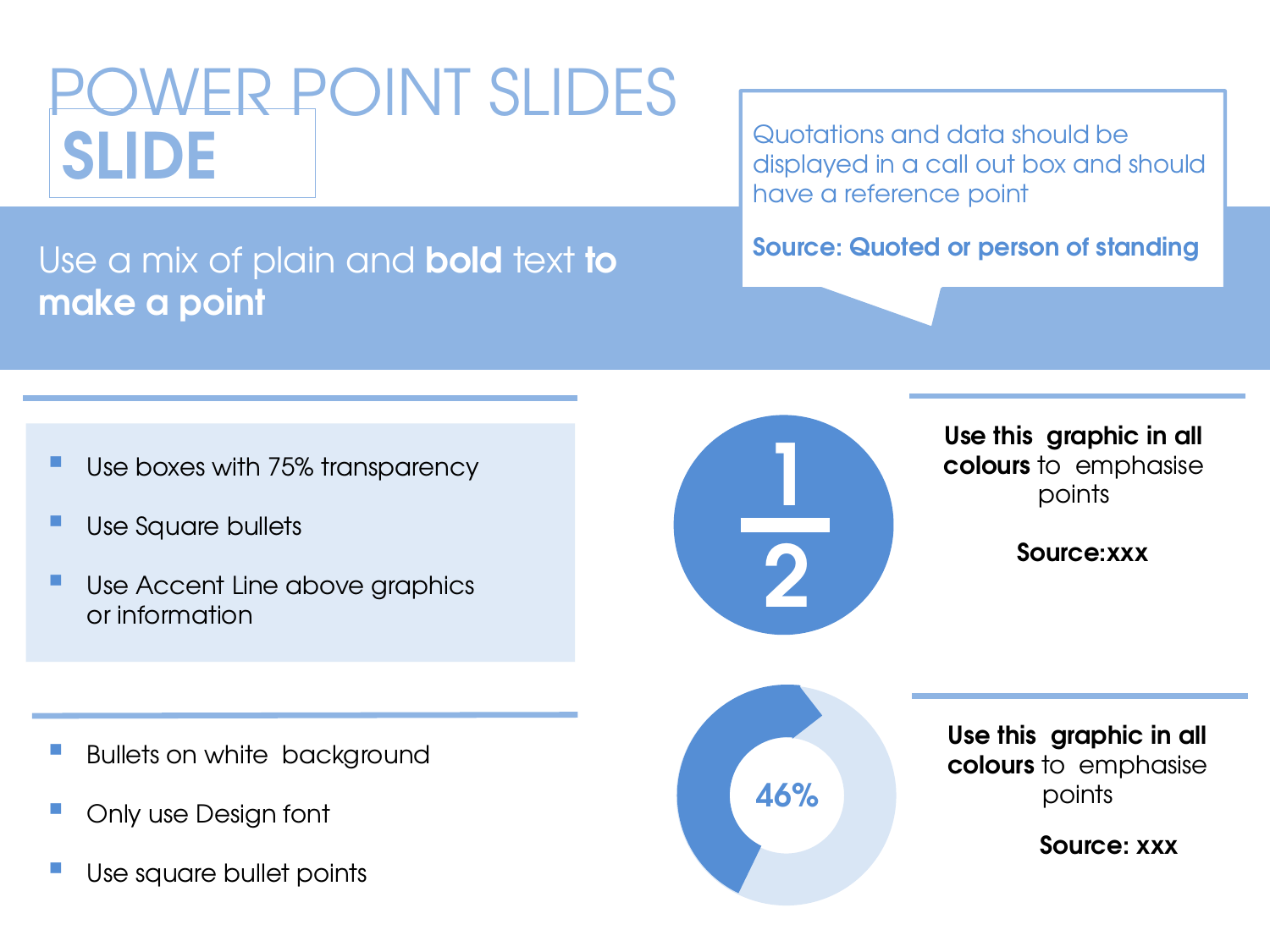

POWER POINT SLIDES
Quotations and data should be displayed in a call out box and should have a reference point

Source: Quoted or person of standing
SLIDE

Use a mix of plain and bold text to make a point

Use this  graphic in all colours to  emphasise points
1

Use boxes with 75% transparency

Use Square bullets

Use Accent Line above graphics or information

2
Source:xxx

Bullets on white  background

Only use Design font

Use square bullet points
Use this  graphic in all colours to  emphasise points
46%
Source: xxx